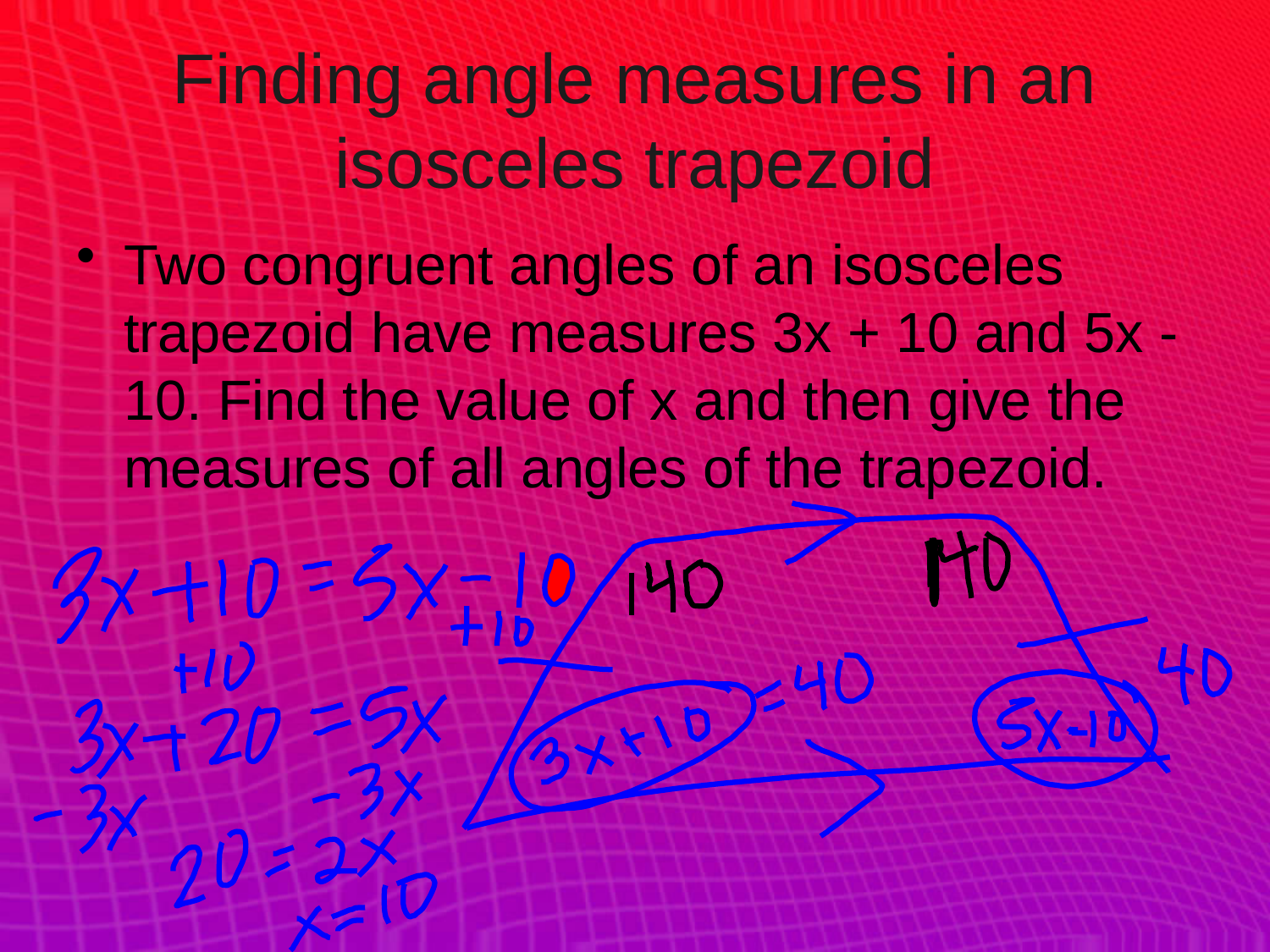

# Finding angle measures in an isosceles trapezoid
Two congruent angles of an isosceles trapezoid have measures 3x + 10 and 5x -10. Find the value of x and then give the measures of all angles of the trapezoid.